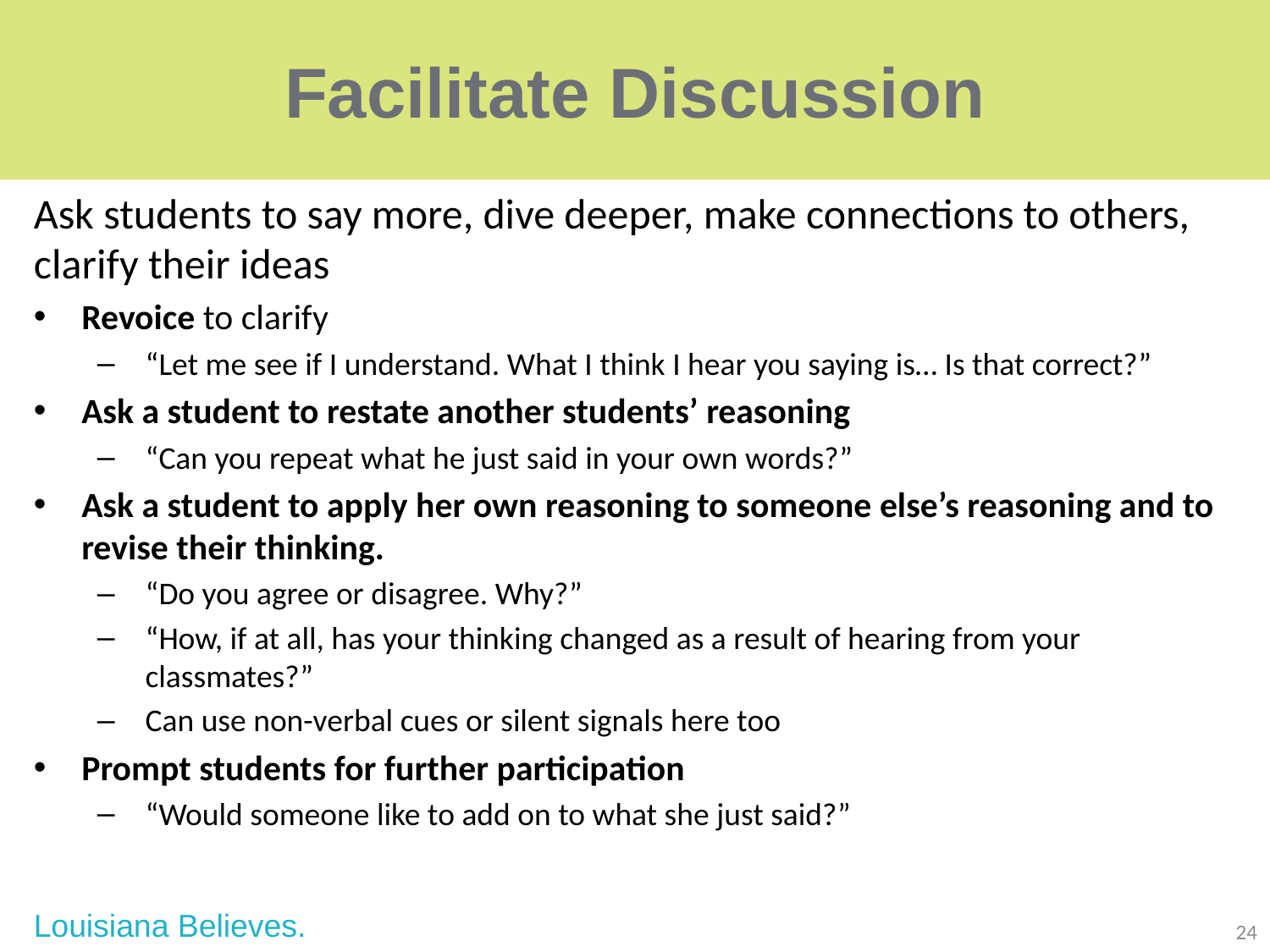

# Facilitate Discussion
Ask students to say more, dive deeper, make connections to others, clarify their ideas
Revoice to clarify
“Let me see if I understand. What I think I hear you saying is… Is that correct?”
Ask a student to restate another students’ reasoning
“Can you repeat what he just said in your own words?”
Ask a student to apply her own reasoning to someone else’s reasoning and to revise their thinking.
“Do you agree or disagree. Why?”
“How, if at all, has your thinking changed as a result of hearing from your classmates?”
Can use non-verbal cues or silent signals here too
Prompt students for further participation
“Would someone like to add on to what she just said?”
Louisiana Believes.
24